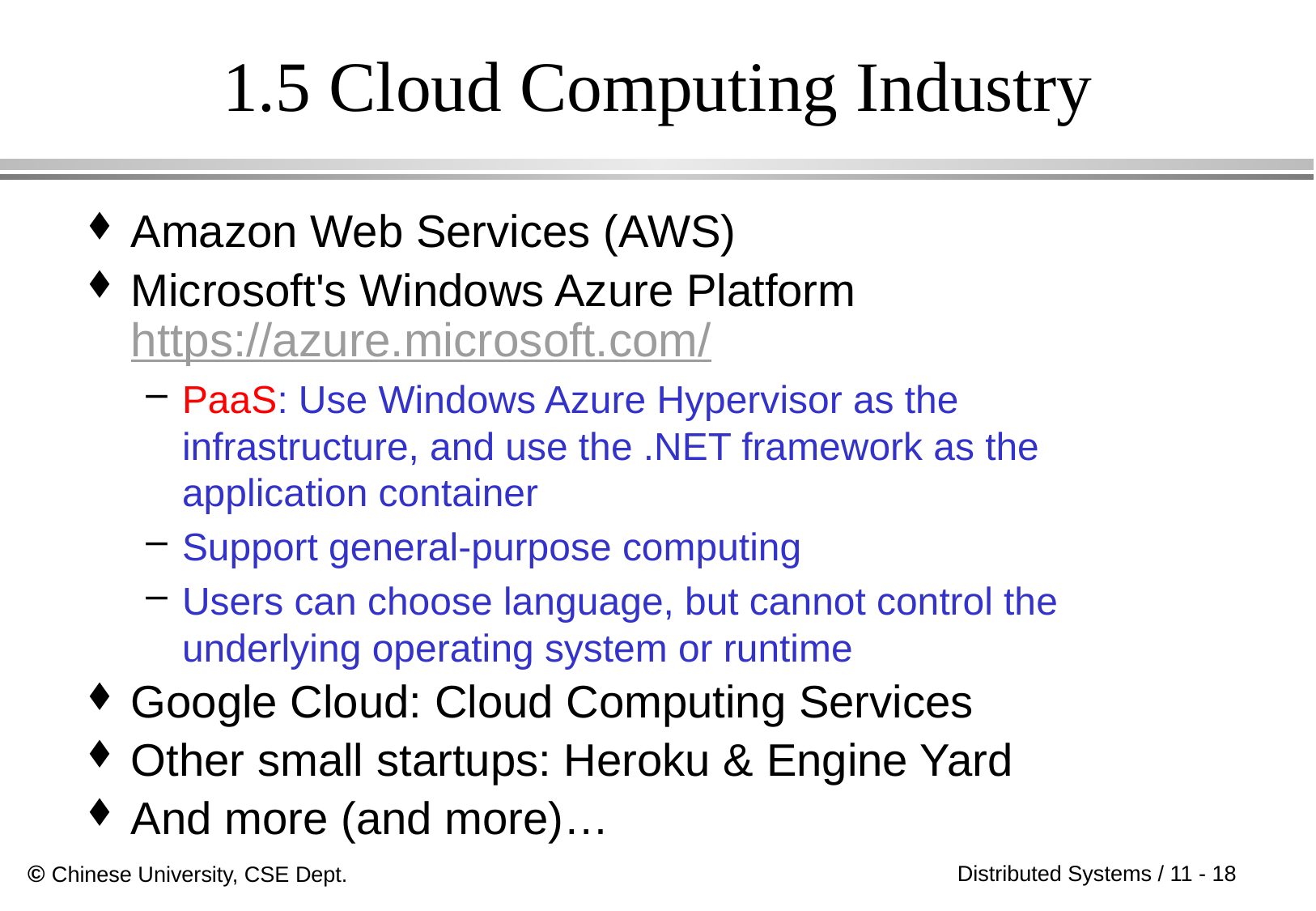

# 1.5 Cloud Computing Industry
Amazon Web Services (AWS)
Microsoft's Windows Azure Platform https://azure.microsoft.com/
PaaS: Use Windows Azure Hypervisor as the infrastructure, and use the .NET framework as the application container
Support general-purpose computing
Users can choose language, but cannot control the underlying operating system or runtime
Google Cloud: Cloud Computing Services
Other small startups: Heroku & Engine Yard
And more (and more)…